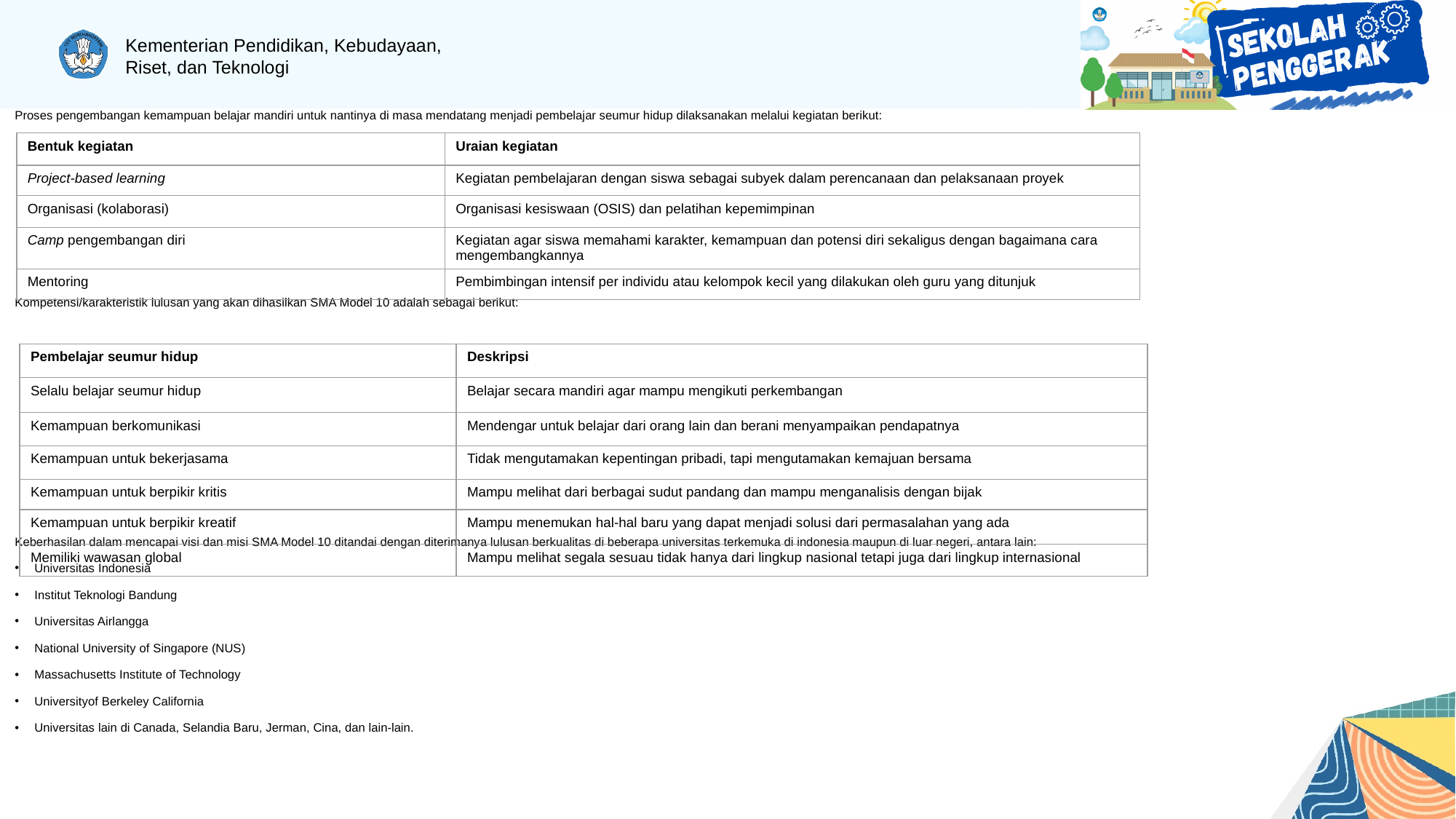

Proses pengembangan kemampuan belajar mandiri untuk nantinya di masa mendatang menjadi pembelajar seumur hidup dilaksanakan melalui kegiatan berikut:

Kompetensi/karakteristik lulusan yang akan dihasilkan SMA Model 10 adalah sebagai berikut:

Keberhasilan dalam mencapai visi dan misi SMA Model 10 ditandai dengan diterimanya lulusan berkualitas di beberapa universitas terkemuka di indonesia maupun di luar negeri, antara lain:
Universitas Indonesia
Institut Teknologi Bandung
Universitas Airlangga
National University of Singapore (NUS)
Massachusetts Institute of Technology
Universityof Berkeley California
Universitas lain di Canada, Selandia Baru, Jerman, Cina, dan lain-lain.

| Bentuk kegiatan | Uraian kegiatan |
| --- | --- |
| Project-based learning | Kegiatan pembelajaran dengan siswa sebagai subyek dalam perencanaan dan pelaksanaan proyek |
| Organisasi (kolaborasi) | Organisasi kesiswaan (OSIS) dan pelatihan kepemimpinan |
| Camp pengembangan diri | Kegiatan agar siswa memahami karakter, kemampuan dan potensi diri sekaligus dengan bagaimana cara mengembangkannya |
| Mentoring | Pembimbingan intensif per individu atau kelompok kecil yang dilakukan oleh guru yang ditunjuk |
| Pembelajar seumur hidup | Deskripsi |
| --- | --- |
| Selalu belajar seumur hidup | Belajar secara mandiri agar mampu mengikuti perkembangan |
| Kemampuan berkomunikasi | Mendengar untuk belajar dari orang lain dan berani menyampaikan pendapatnya |
| Kemampuan untuk bekerjasama | Tidak mengutamakan kepentingan pribadi, tapi mengutamakan kemajuan bersama |
| Kemampuan untuk berpikir kritis | Mampu melihat dari berbagai sudut pandang dan mampu menganalisis dengan bijak |
| Kemampuan untuk berpikir kreatif | Mampu menemukan hal-hal baru yang dapat menjadi solusi dari permasalahan yang ada |
| Memiliki wawasan global | Mampu melihat segala sesuau tidak hanya dari lingkup nasional tetapi juga dari lingkup internasional |